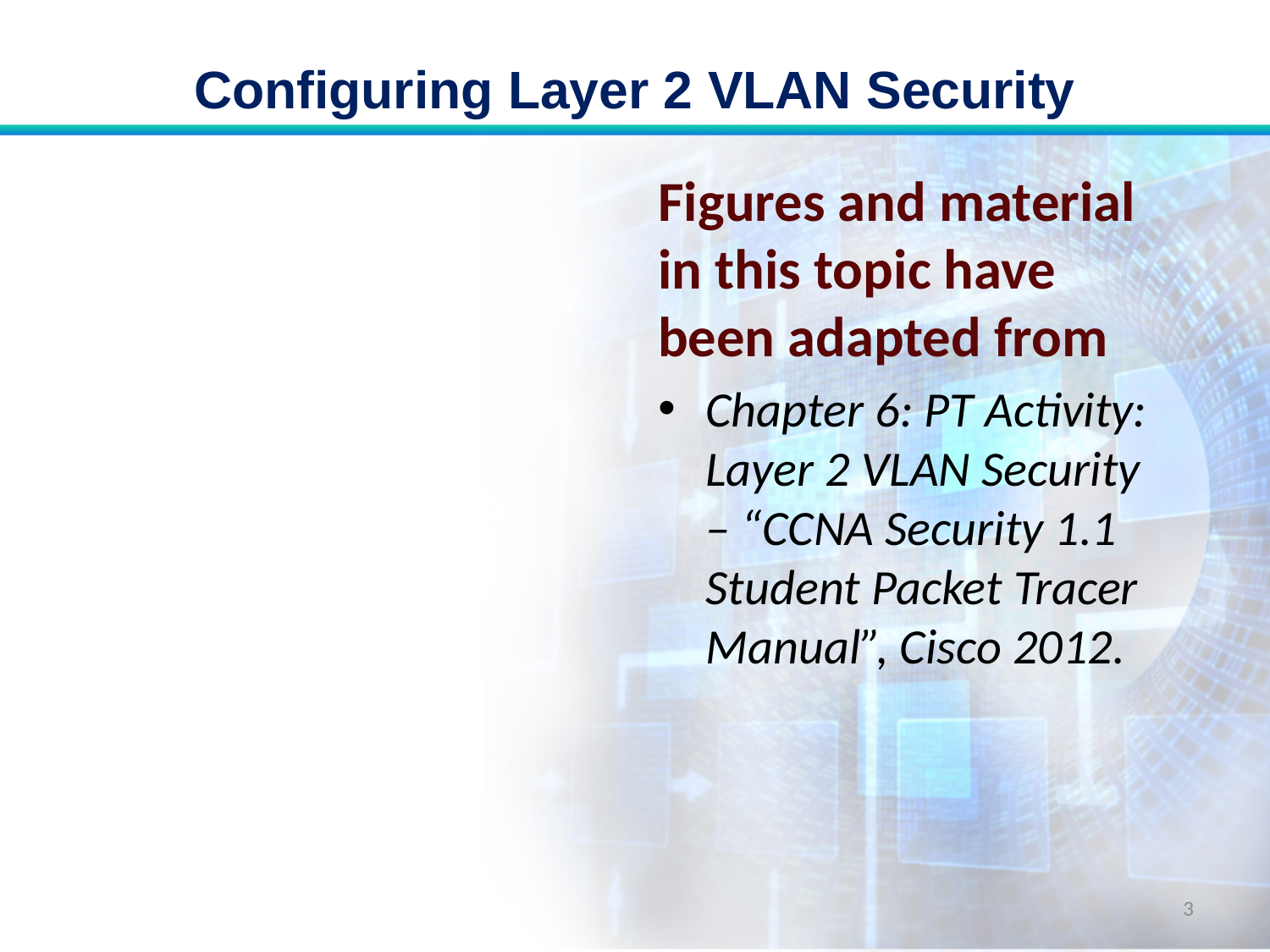

# Configuring Layer 2 VLAN Security
Figures and material in this topic have been adapted from
Chapter 6: PT Activity: Layer 2 VLAN Security – “CCNA Security 1.1 Student Packet Tracer Manual”, Cisco 2012.

3